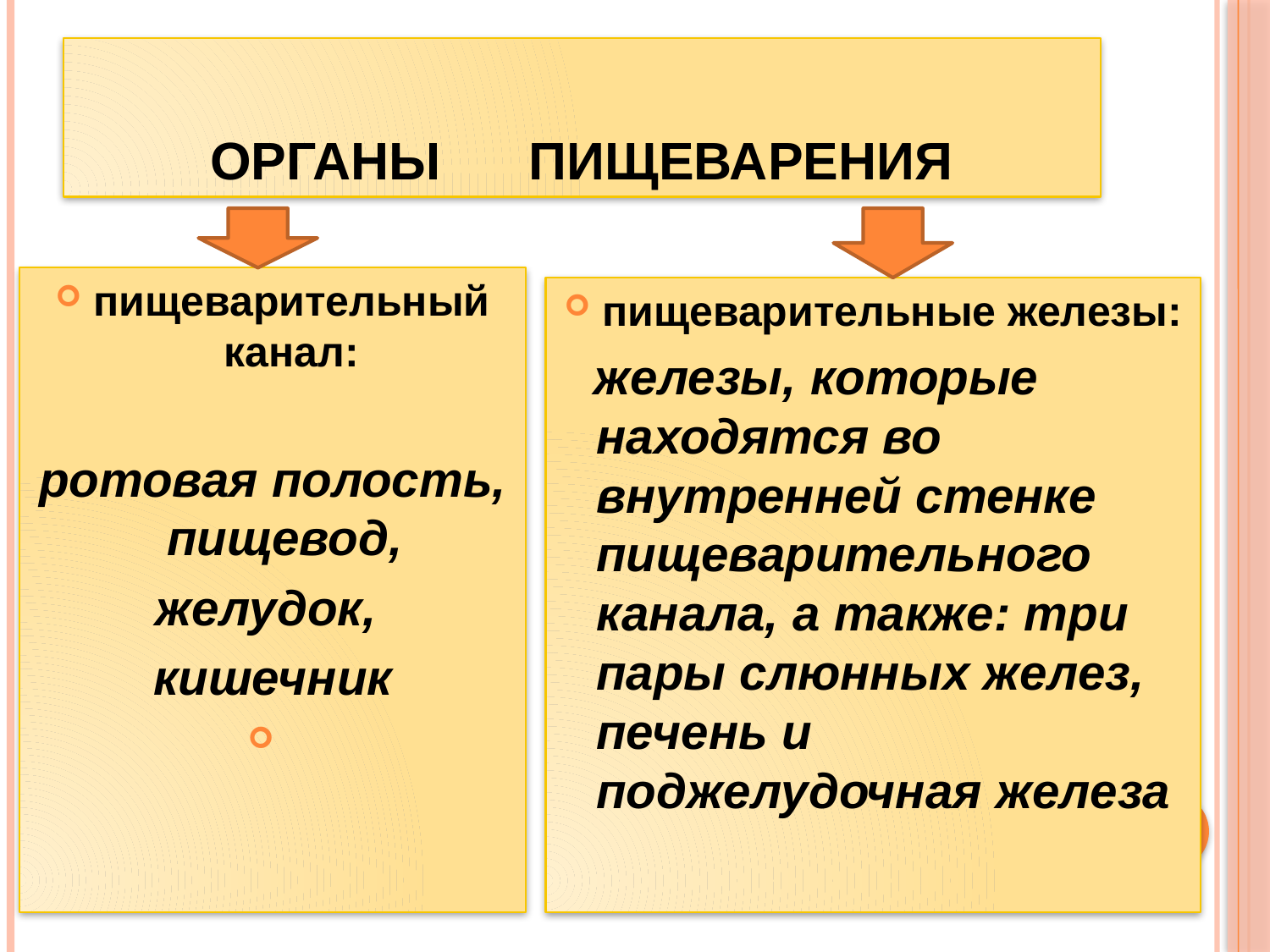

# ОРГАНЫ      ПИЩЕВАРЕНИЯ

пищеварительный канал:

ротовая полость, пищевод,
желудок,
кишечник

пищеварительные железы:
   железы, которые находятся во внутренней стенке пищеварительного канала, а также: три пары слюнных желез, печень и поджелудочная железа